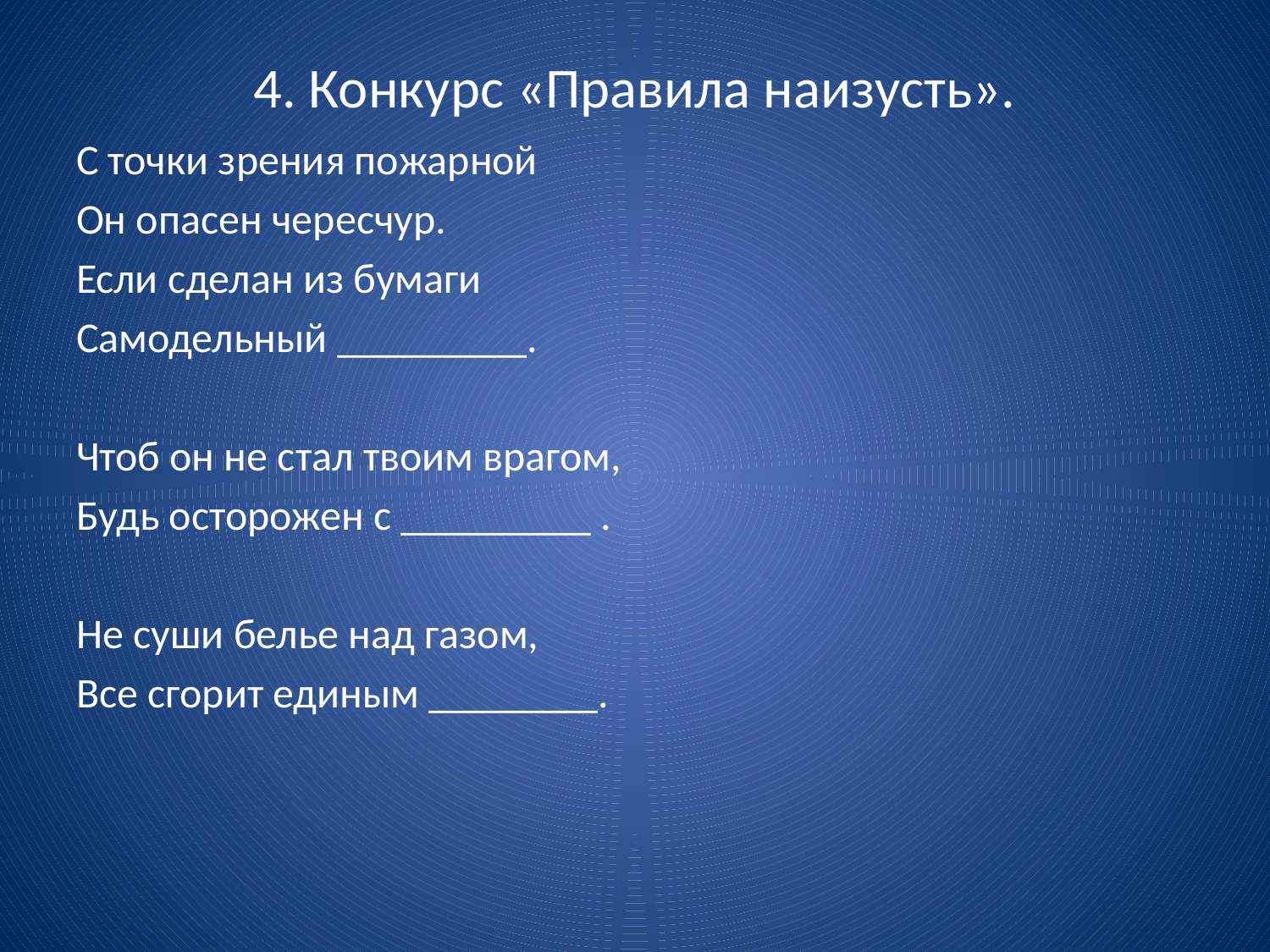

# 4. Конкурс «Правила наизусть».
С точки зрения пожарной
Он опасен чересчур.
Если сделан из бумаги
Самодельный _________.

Чтоб он не стал твоим врагом,
Будь осторожен с _________ .

Не суши белье над газом,
Все сгорит единым ________.